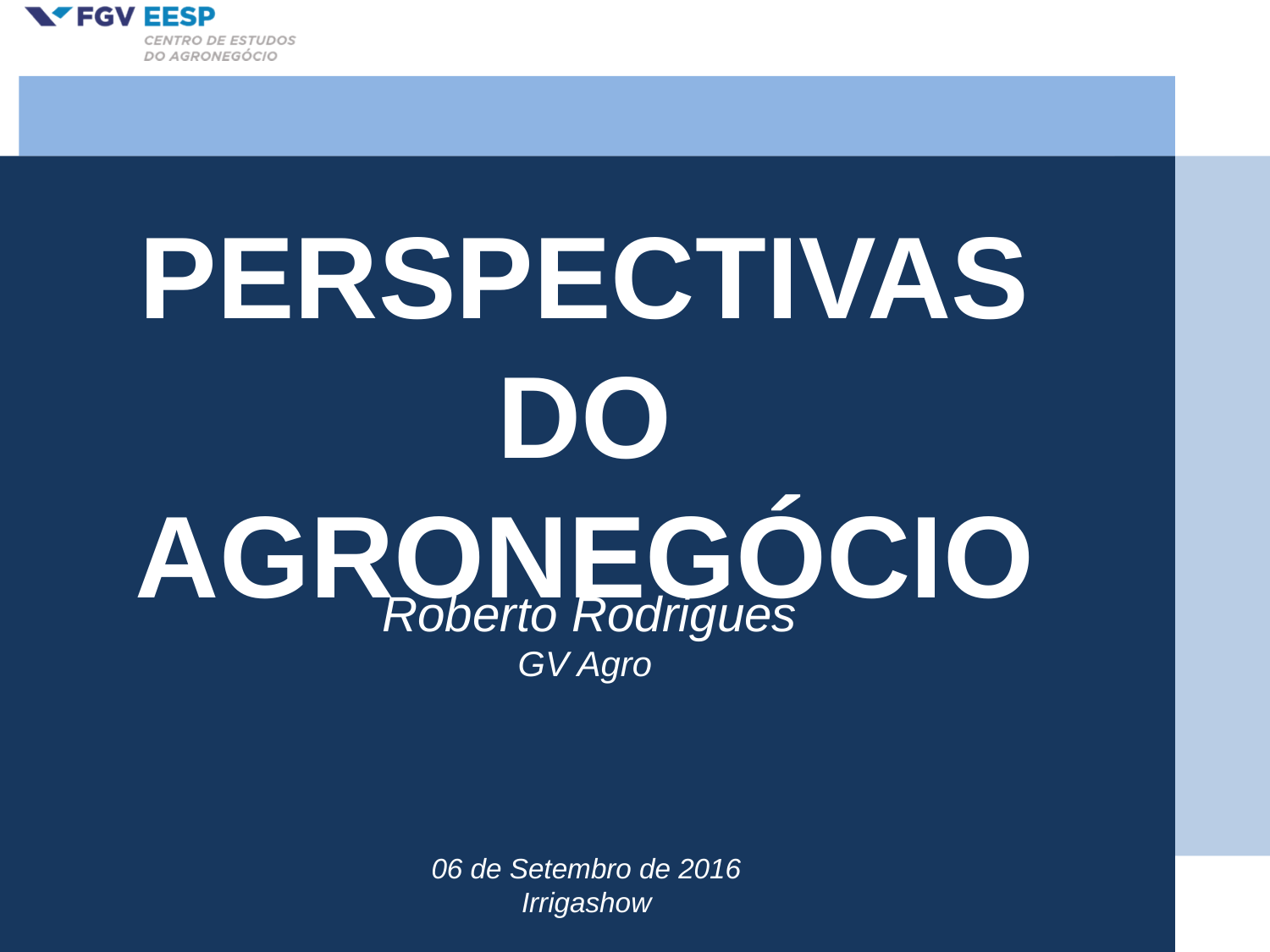

Perspectivas do Agronegócio
Roberto Rodrigues
GV Agro
06 de Setembro de 2016
Irrigashow